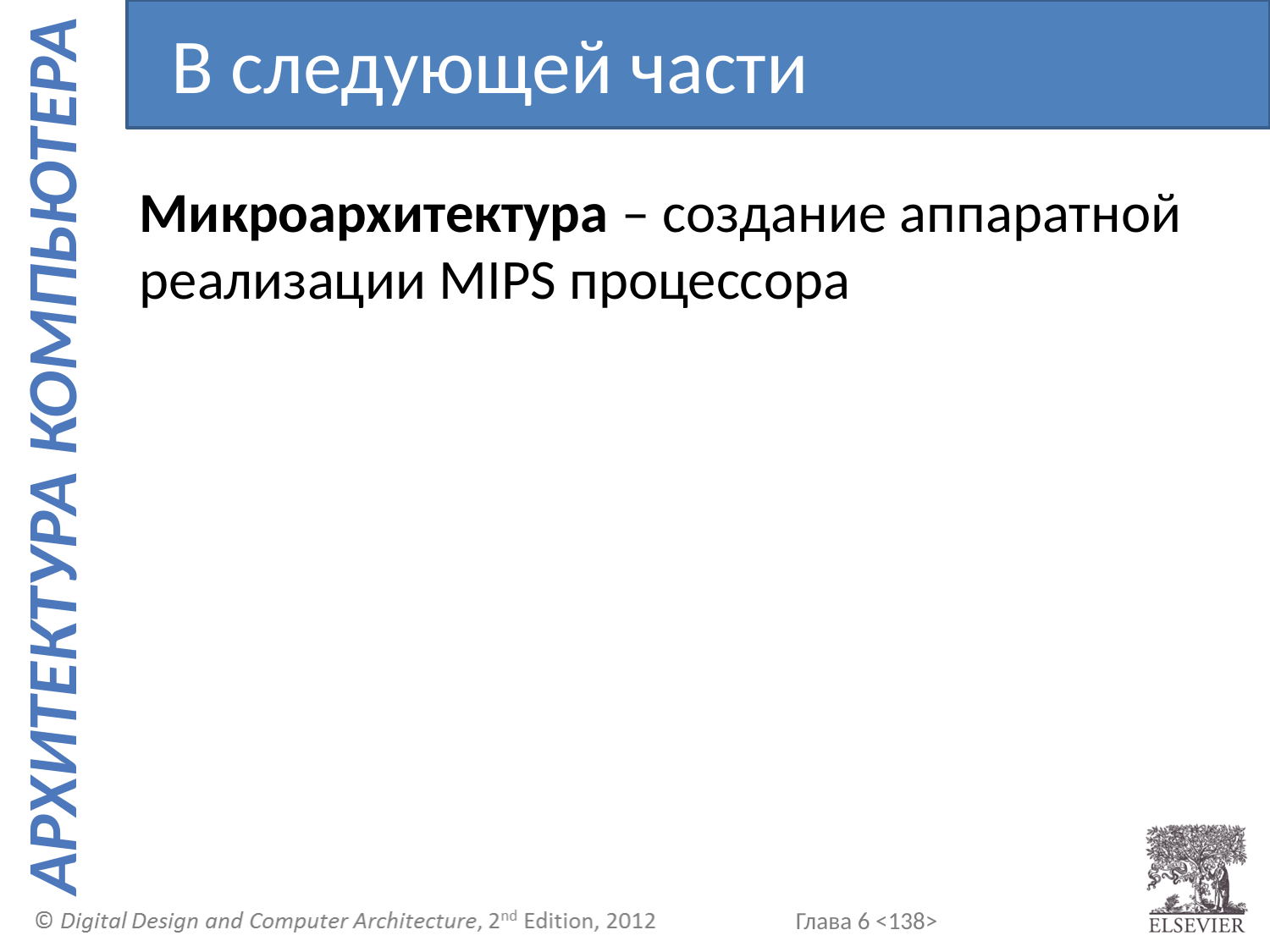

В следующей части
Микроархитектура – создание аппаратной реализации MIPS процессора